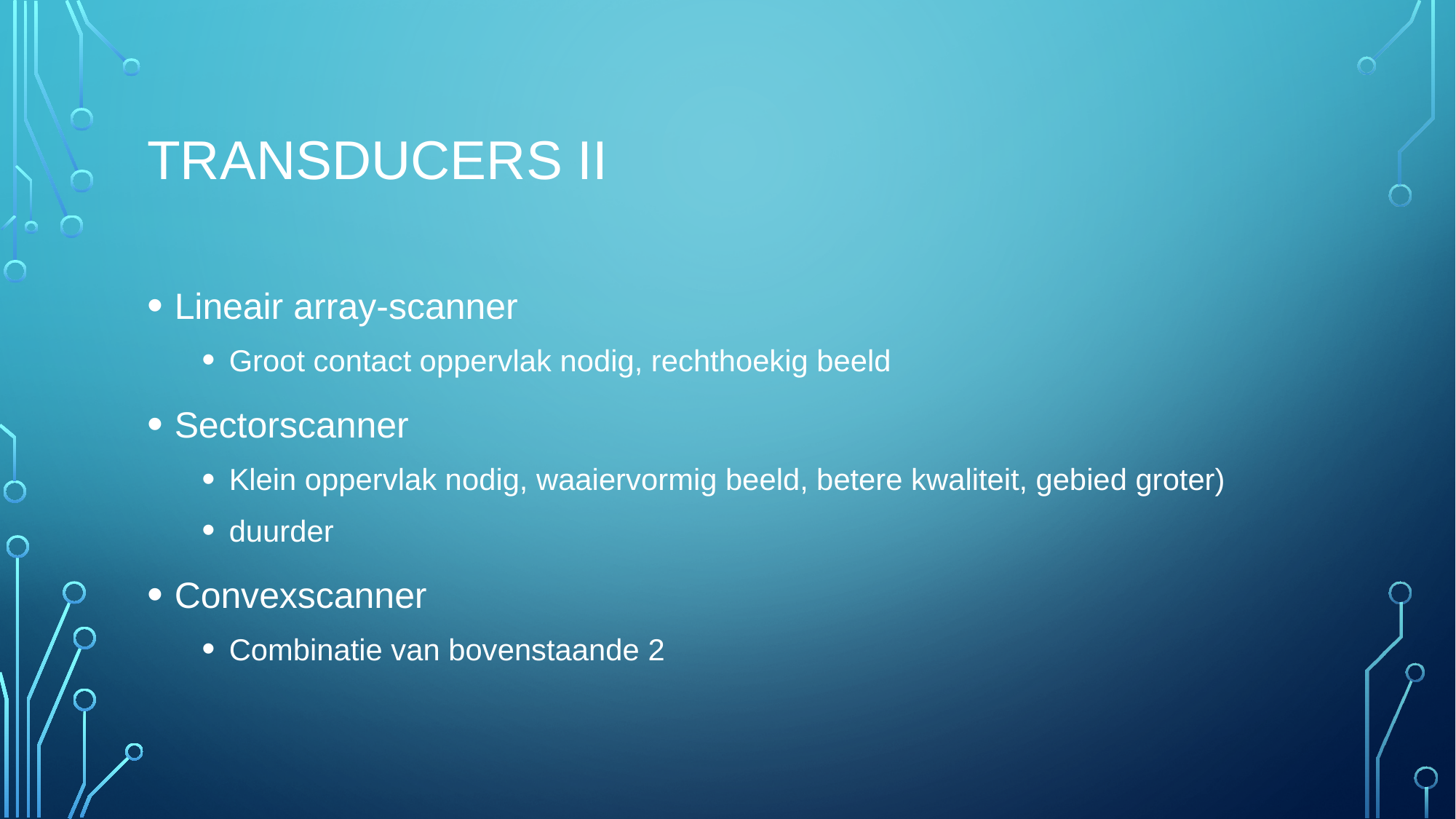

# Transducers II
Lineair array-scanner
Groot contact oppervlak nodig, rechthoekig beeld
Sectorscanner
Klein oppervlak nodig, waaiervormig beeld, betere kwaliteit, gebied groter)
duurder
Convexscanner
Combinatie van bovenstaande 2